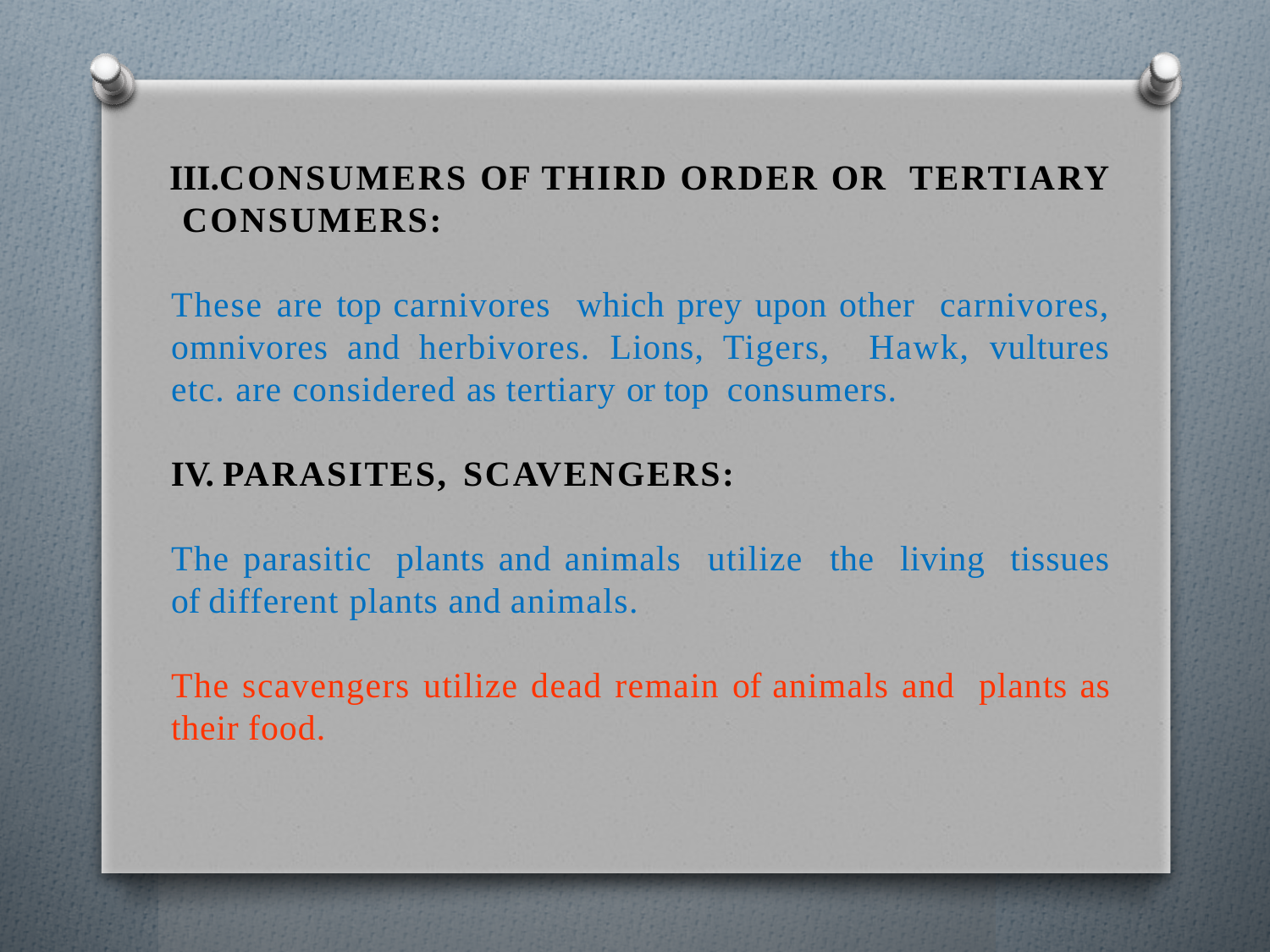

CONSUMERS OF THIRD ORDER OR TERTIARY  CONSUMERS:
These are top carnivores  which prey upon other  carnivores, omnivores and herbivores. Lions, Tigers,  Hawk, vultures etc. are considered as tertiary or top  consumers.
PARASITES, SCAVENGERS:
The parasitic plants and animals  utilize  the  living  tissues of different plants and animals.
The scavengers utilize dead remain of animals and  plants as their food.